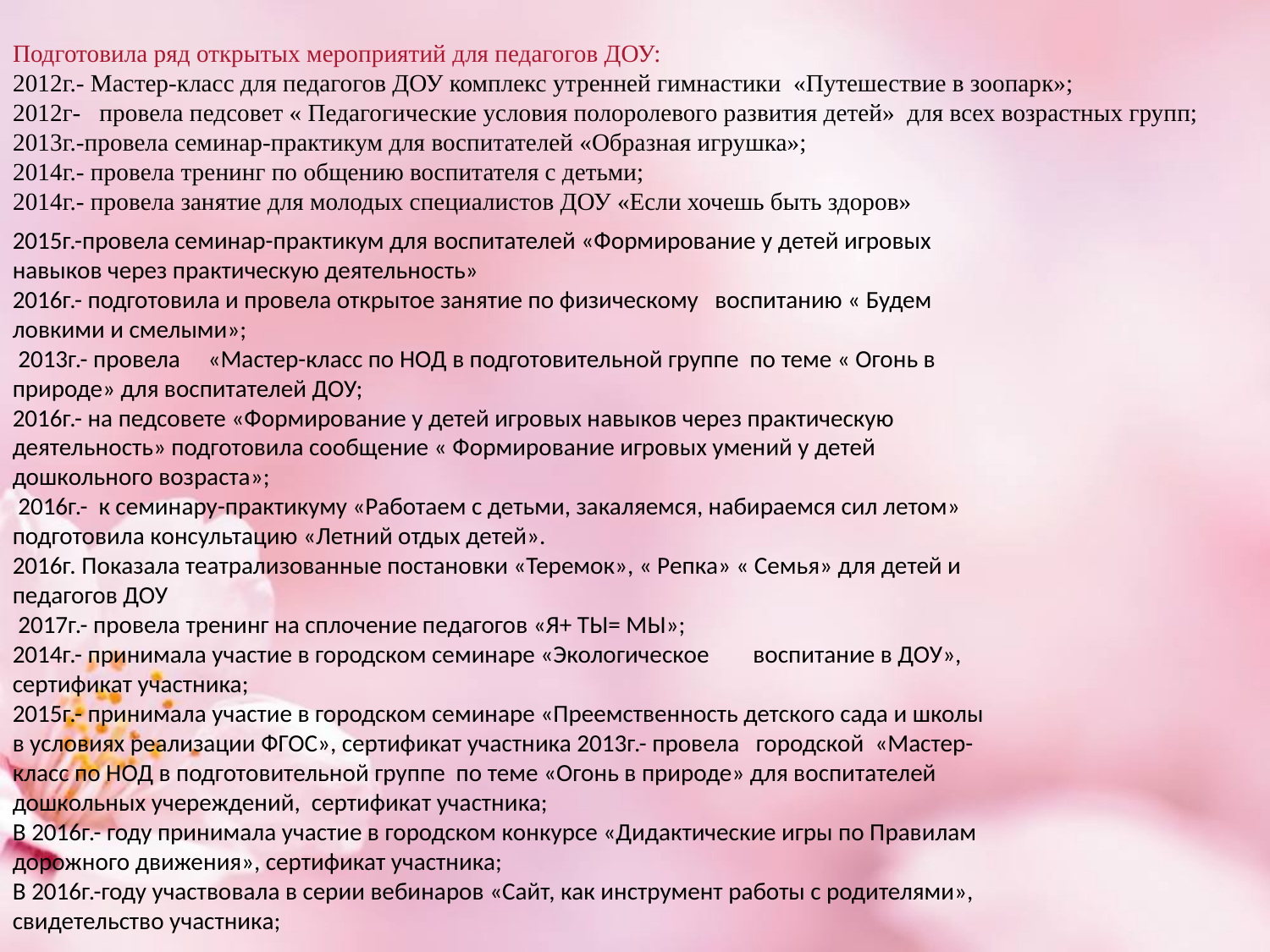

Подготовила ряд открытых мероприятий для педагогов ДОУ:
2012г.- Мастер-класс для педагогов ДОУ комплекс утренней гимнастики  «Путешествие в зоопарк»;
2012г-   провела педсовет « Педагогические условия полоролевого развития детей»  для всех возрастных групп;
2013г.-провела семинар-практикум для воспитателей «Образная игрушка»;
2014г.- провела тренинг по общению воспитателя с детьми;
2014г.- провела занятие для молодых специалистов ДОУ «Если хочешь быть здоров»

2015г.-провела семинар-практикум для воспитателей «Формирование у детей игровых навыков через практическую деятельность»
2016г.- подготовила и провела открытое занятие по физическому   воспитанию « Будем  ловкими и смелыми»;
 2013г.- провела     «Мастер-класс по НОД в подготовительной группе  по теме « Огонь в природе» для воспитателей ДОУ;
2016г.- на педсовете «Формирование у детей игровых навыков через практическую деятельность» подготовила сообщение « Формирование игровых умений у детей дошкольного возраста»;
 2016г.-  к семинару-практикуму «Работаем с детьми, закаляемся, набираемся сил летом» подготовила консультацию «Летний отдых детей».
2016г. Показала театрализованные постановки «Теремок», « Репка» « Семья» для детей и педагогов ДОУ
 2017г.- провела тренинг на сплочение педагогов «Я+ ТЫ= МЫ»;
2014г.- принимала участие в городском семинаре «Экологическое        воспитание в ДОУ», сертификат участника;
2015г.- принимала участие в городском семинаре «Преемственность детского сада и школы в условиях реализации ФГОС», сертификат участника 2013г.- провела   городской  «Мастер-класс по НОД в подготовительной группе  по теме «Огонь в природе» для воспитателей дошкольных учереждений,  сертификат участника;
В 2016г.- году принимала участие в городском конкурсе «Дидактические игры по Правилам дорожного движения», сертификат участника;
В 2016г.-году участвовала в серии вебинаров «Сайт, как инструмент работы с родителями», свидетельство участника;